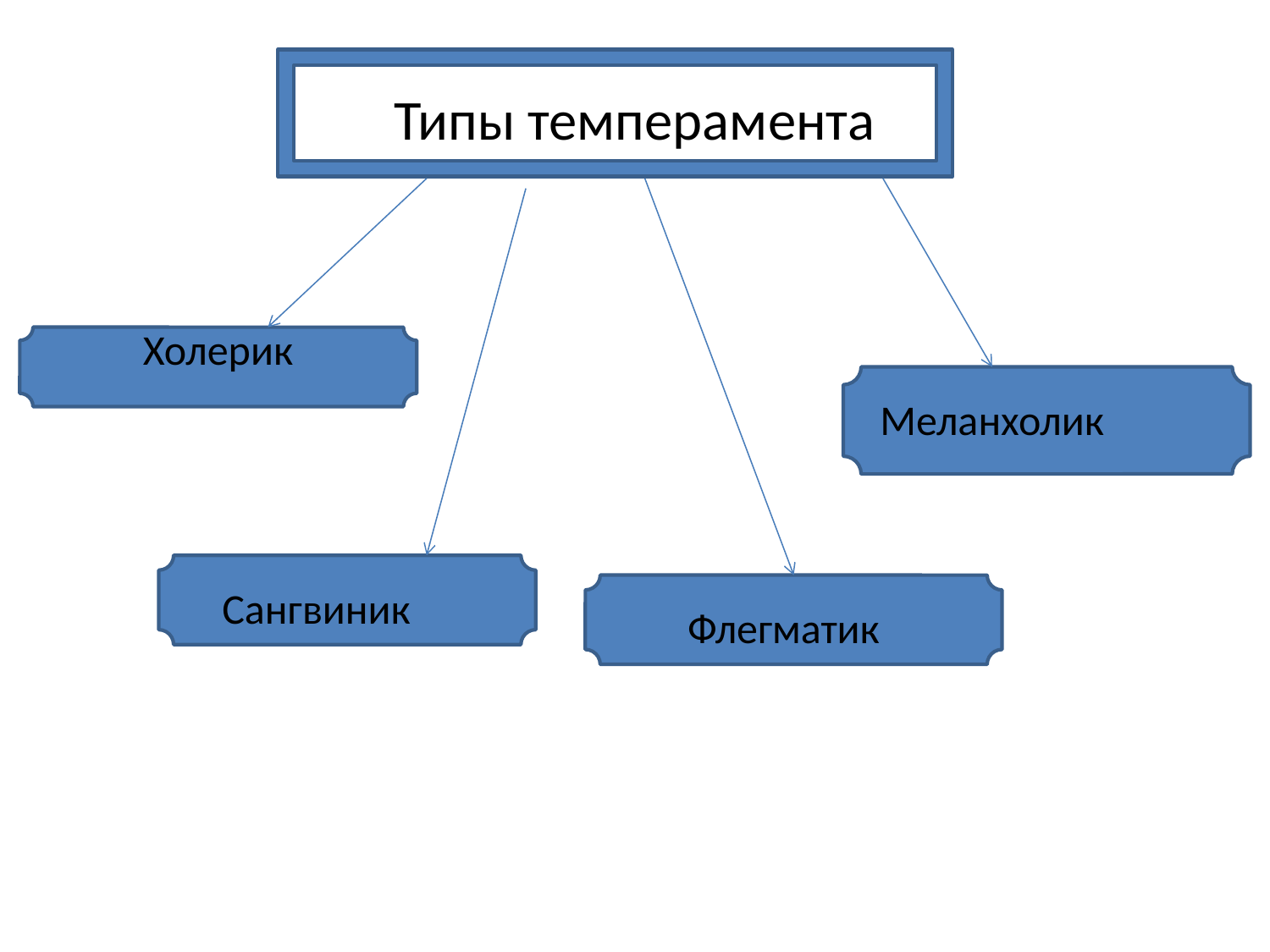

# Типы темперамента

Холерик

Меланхолик

Сангвиник

Флегматик